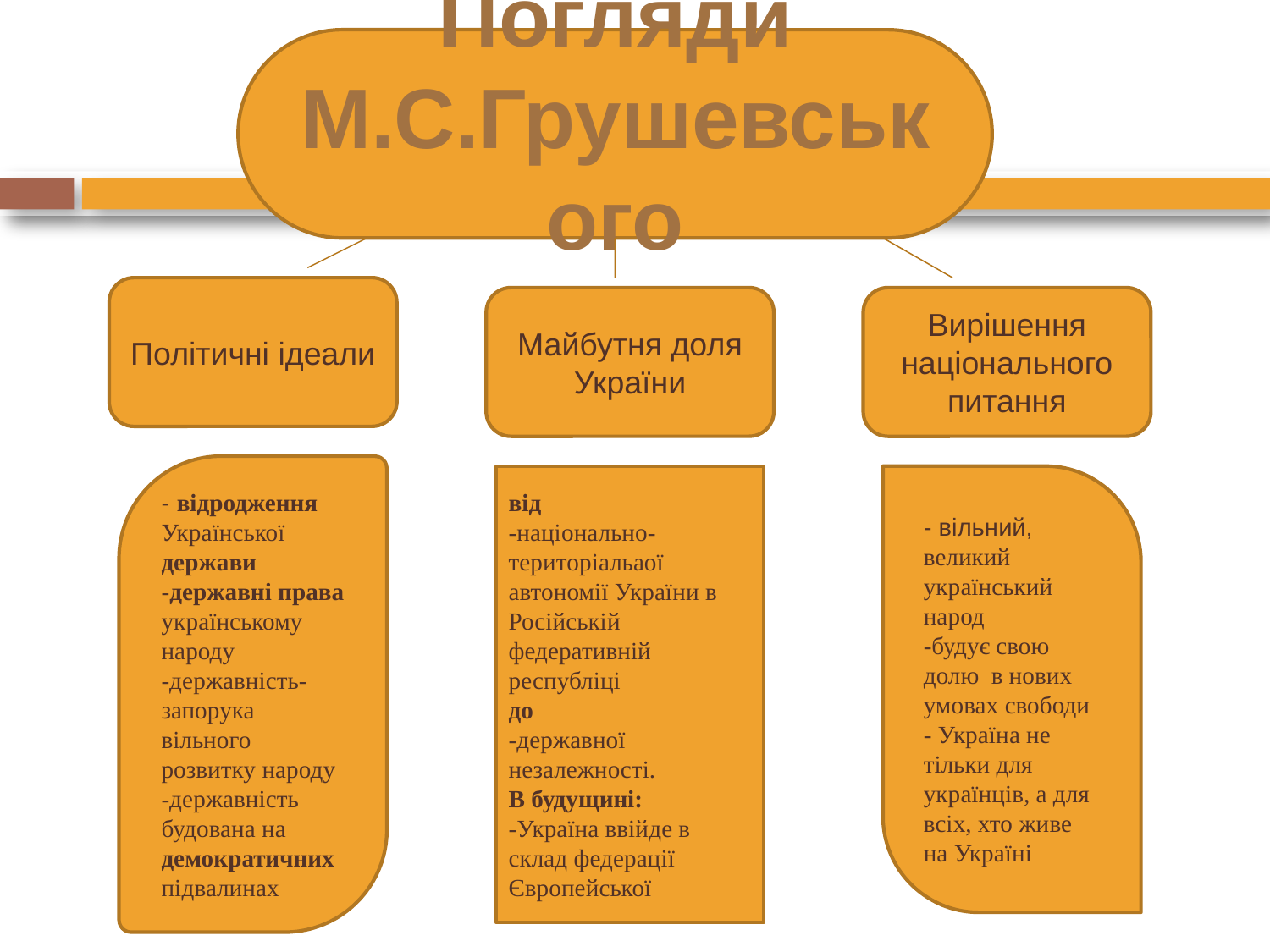

Погляди М.С.Грушевського

Політичні ідеали
Майбутня доля України
Вирішення національного питання
- відродження Української держави
-державні права
українському народу
-державність-запорука вільного розвитку народу
-державність будована на демократичних підвалинах
від
-національно-територіальаої
автономії України в Російській федеративній республіці
до
-державної незалежності.
В будущині:
-Україна ввійде в склад федерації Європейської
- вільний, великий український народ
-будує свою долю  в нових умовах свободи
- Україна не тільки для українців, а для всіх, хто живе на Україні